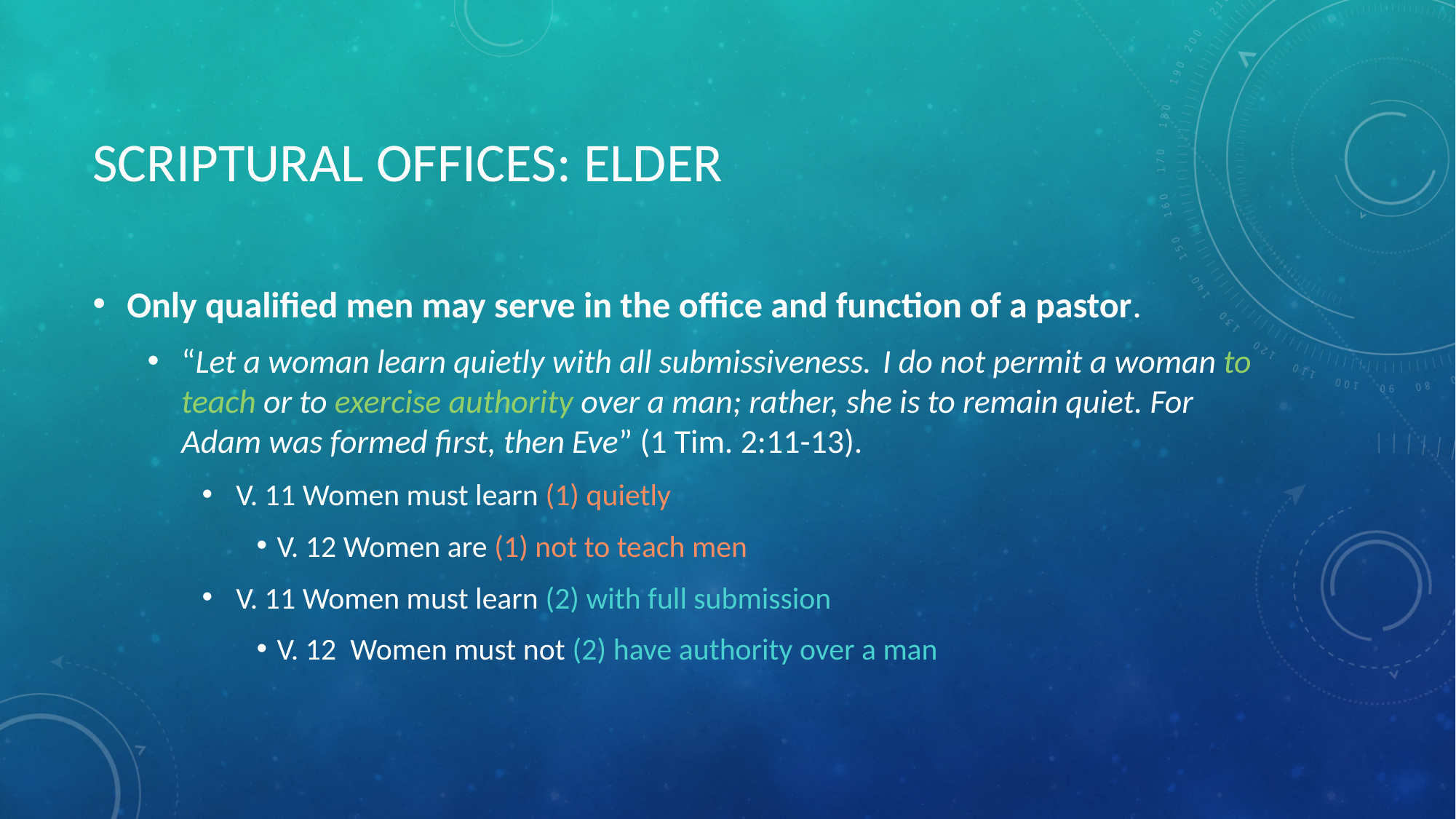

# Scriptural Offices: Elder
Only qualified men may serve in the office and function of a pastor.
“Let a woman learn quietly with all submissiveness.  I do not permit a woman to teach or to exercise authority over a man; rather, she is to remain quiet. For Adam was formed first, then Eve” (1 Tim. 2:11-13).
V. 11 Women must learn (1) quietly
V. 12 Women are (1) not to teach men
V. 11 Women must learn (2) with full submission
V. 12  Women must not (2) have authority over a man